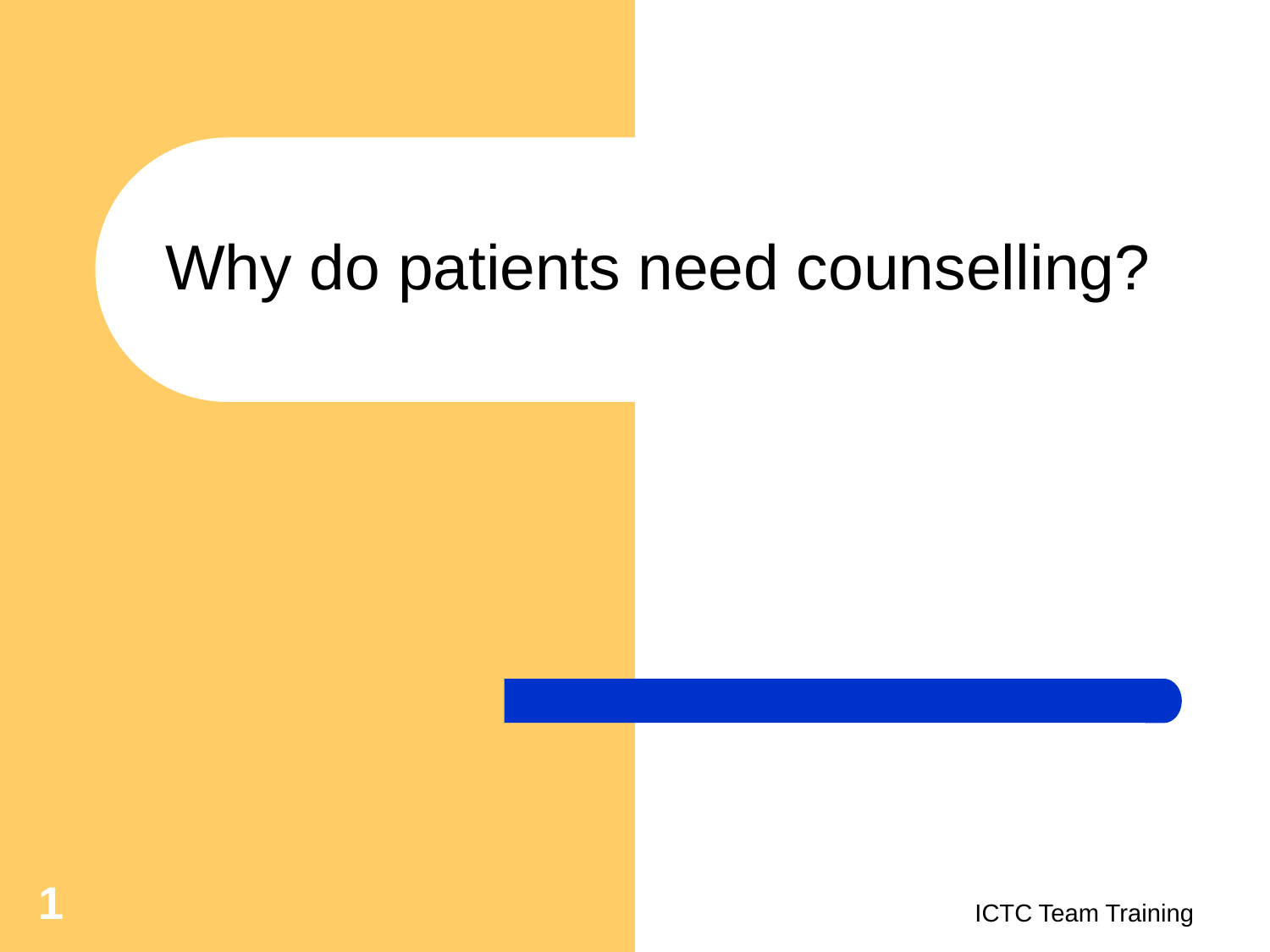

# Why do patients need counselling?
1
ICTC Team Training